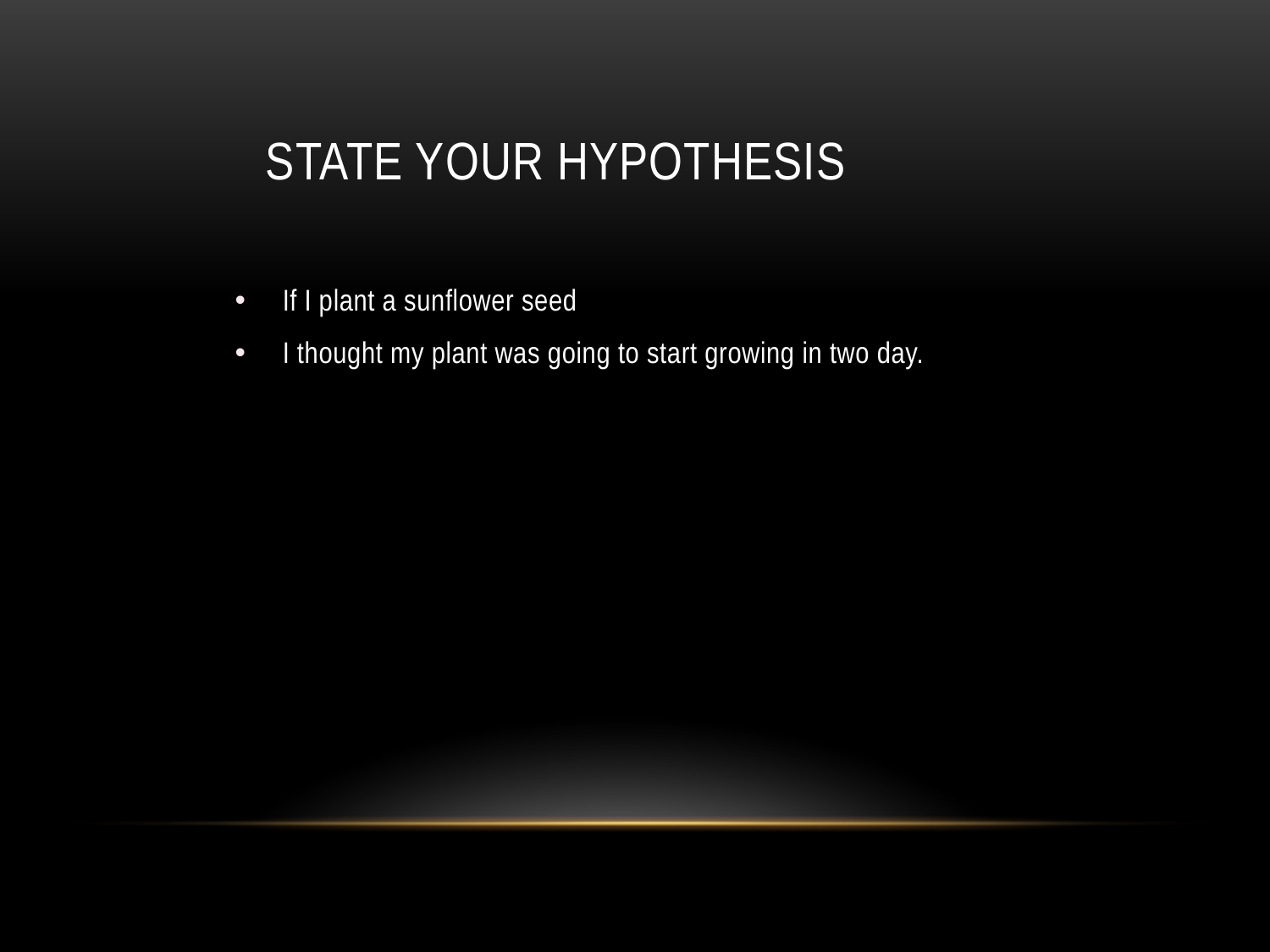

# State Your Hypothesis
If I plant a sunflower seed
I thought my plant was going to start growing in two day.